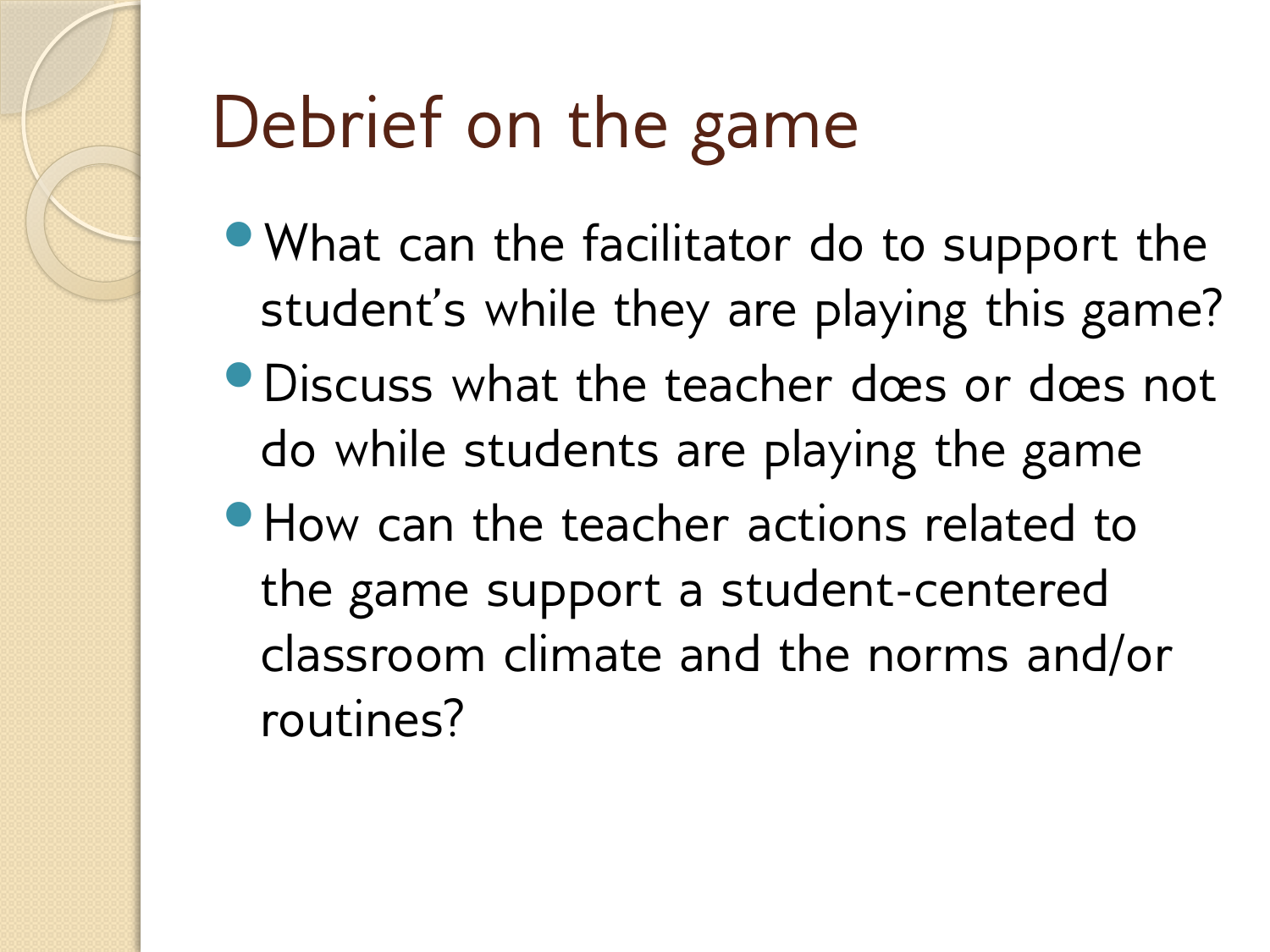

# Debrief on the game
What can the facilitator do to support the student’s while they are playing this game?
Discuss what the teacher does or does not do while students are playing the game
How can the teacher actions related to the game support a student-centered classroom climate and the norms and/or routines?